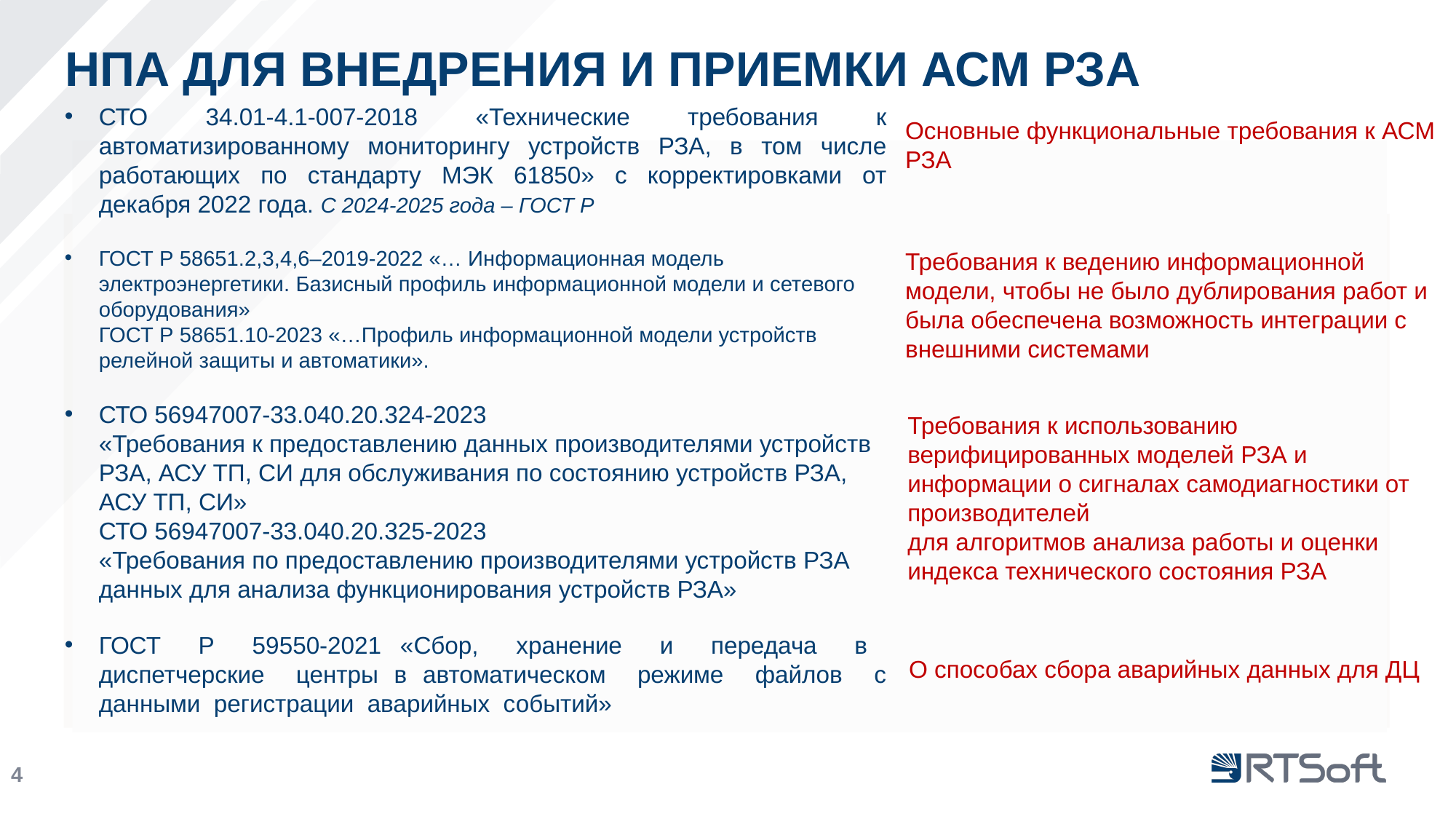

# НПА для внедрения и приемки АСМ РЗА
СТО 34.01-4.1-007-2018 «Технические требования к автоматизированному мониторингу устройств РЗА, в том числе работающих по стандарту МЭК 61850» с корректировками от декабря 2022 года. С 2024-2025 года – ГОСТ Р
ГОСТ Р 58651.2,3,4,6–2019-2022 «… Информационная модель электроэнергетики. Базисный профиль информационной модели и сетевого оборудования»
ГОСТ Р 58651.10-2023 «…Профиль информационной модели устройств релейной защиты и автоматики».
СТО 56947007-33.040.20.324-2023
«Требования к предоставлению данных производителями устройств РЗА, АСУ ТП, СИ для обслуживания по состоянию устройств РЗА, АСУ ТП, СИ»
СТО 56947007-33.040.20.325-2023
«Требования по предоставлению производителями устройств РЗА данных для анализа функционирования устройств РЗА»
ГОСТ  Р  59550-2021 «Сбор,  хранение  и  передача  в  диспетчерские  центры в автоматическом  режиме  файлов  с данными  регистрации  аварийных  событий»
Основные функциональные требования к АСМ РЗА
Требования к ведению информационной модели, чтобы не было дублирования работ и была обеспечена возможность интеграции с внешними системами
Требования к использованию верифицированных моделей РЗА и информации о сигналах самодиагностики от производителей
для алгоритмов анализа работы и оценки индекса технического состояния РЗА
О способах сбора аварийных данных для ДЦ
4